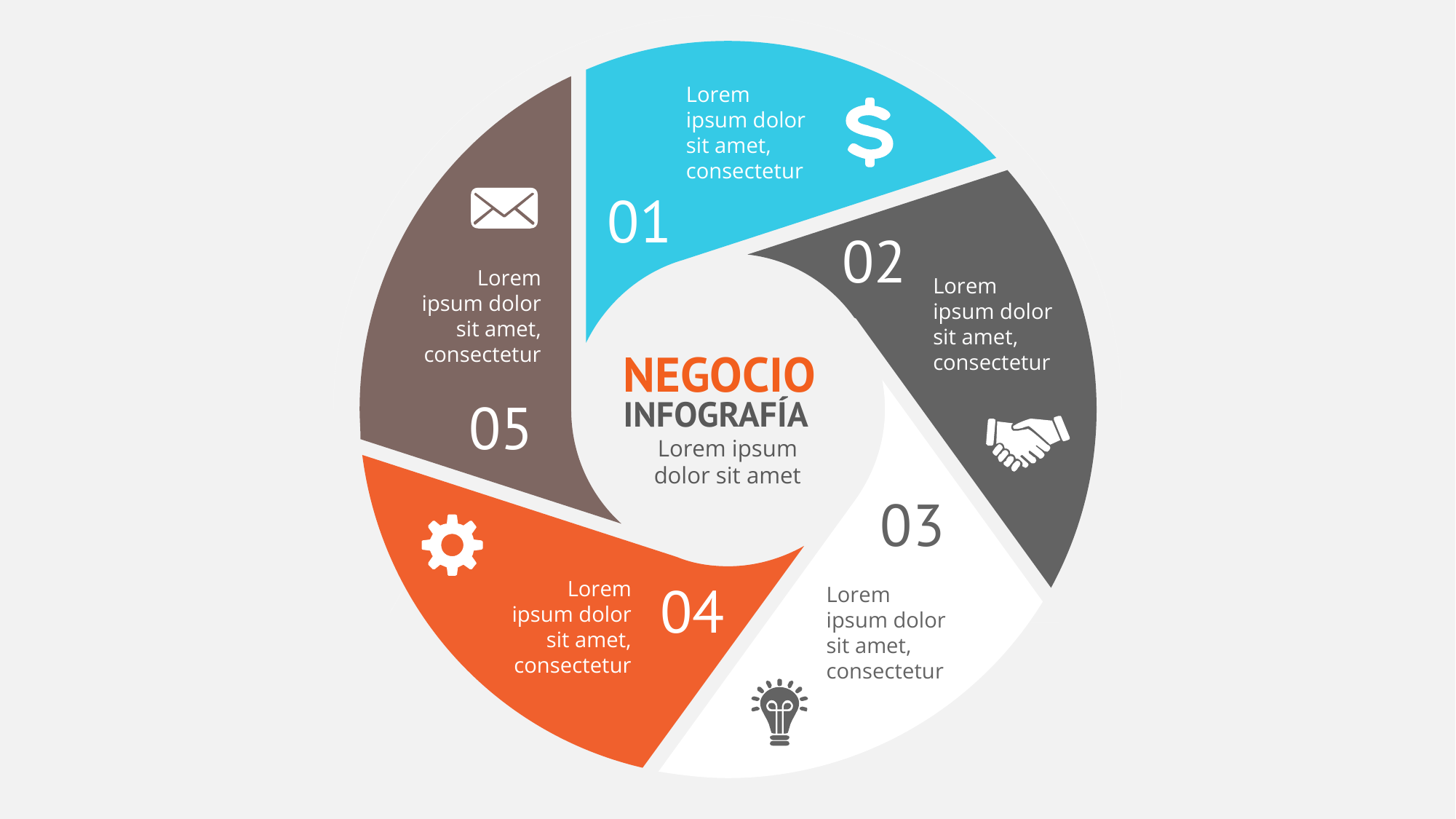

Lorem ipsum dolor sit amet, consectetur

01

02
Lorem ipsum dolor sit amet, consectetur
Lorem ipsum dolor sit amet, consectetur
NEGOCIO

INFOGRAFÍA
05

Lorem ipsum dolor sit amet

03

Lorem ipsum dolor sit amet, consectetur
04
Lorem ipsum dolor sit amet, consectetur